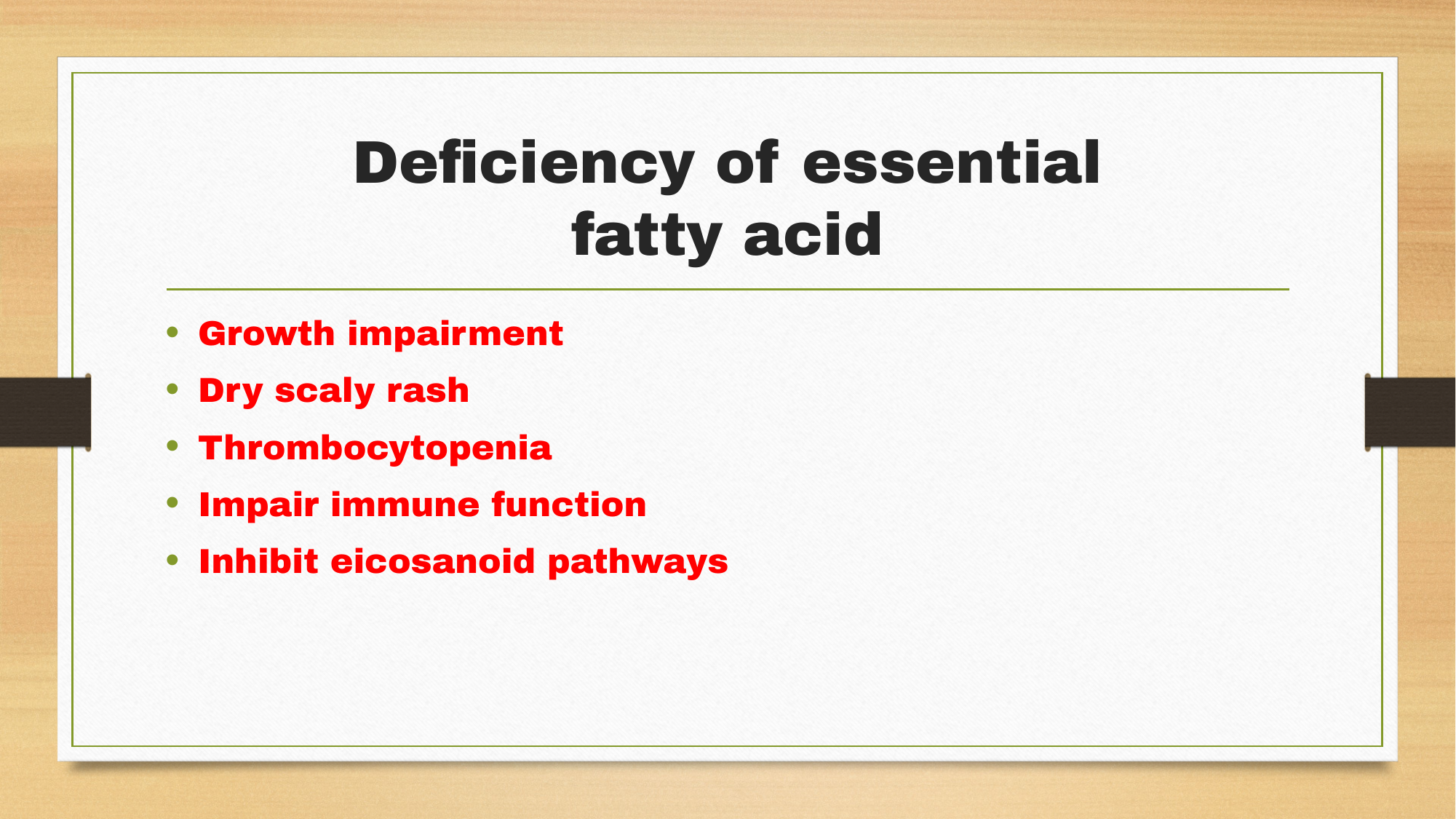

# Deficiency of essential fatty acid
Growth impairment
Dry scaly rash
Thrombocytopenia
Impair immune function
Inhibit eicosanoid pathways